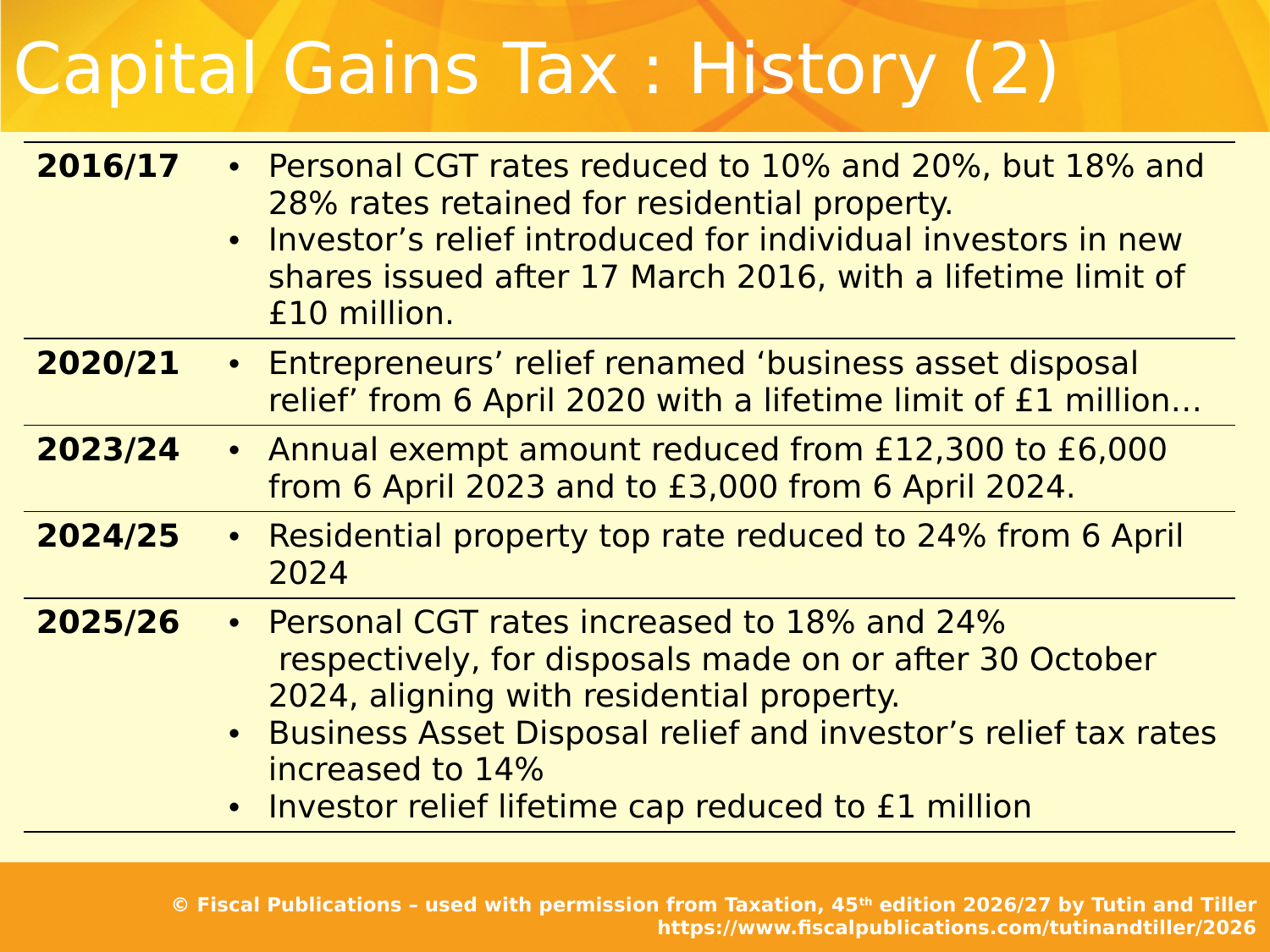

# Capital Gains Tax : History (2)

| 2016/17 | Personal CGT rates reduced to 10% and 20%, but 18% and 28% rates retained for residential property. Investor’s relief introduced for individual investors in new shares issued after 17 March 2016, with a lifetime limit of £10 million. |
| --- | --- |
| 2020/21 | Entrepreneurs’ relief renamed ‘business asset disposal relief’ from 6 April 2020 with a lifetime limit of £1 million… |
| 2023/24 | Annual exempt amount reduced from £12,300 to £6,000 from 6 April 2023 and to £3,000 from 6 April 2024. |
| 2024/25 | Residential property top rate reduced to 24% from 6 April 2024 |
| 2025/26 | Personal CGT rates increased to 18% and 24%  respectively, for disposals made on or after 30 October 2024, aligning with residential property. Business Asset Disposal relief and investor’s relief tax rates increased to 14% Investor relief lifetime cap reduced to £1 million |